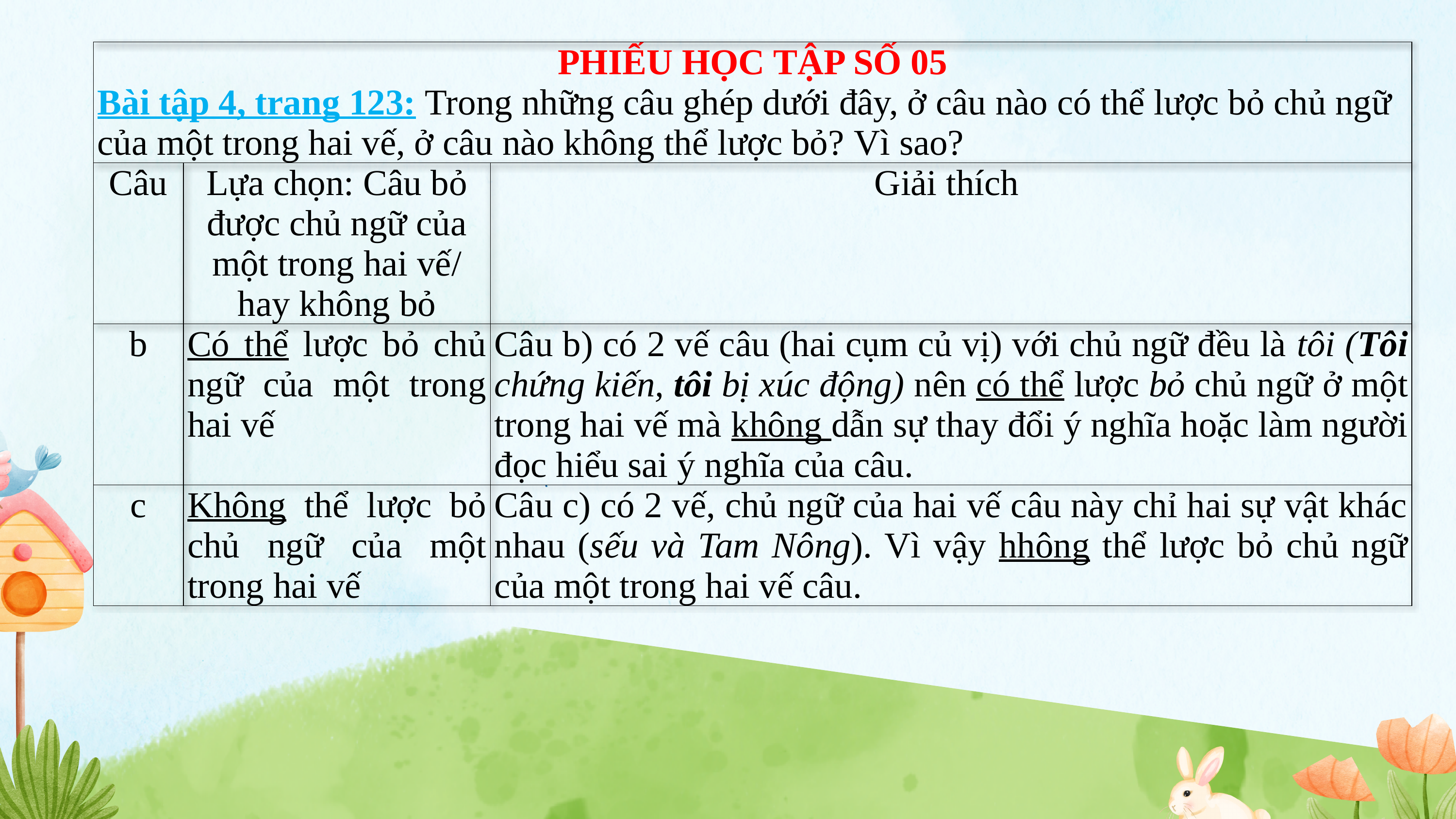

| PHIẾU HỌC TẬP SỐ 05 Bài tập 4, trang 123: Trong những câu ghép dưới đây, ở câu nào có thể lược bỏ chủ ngữ của một trong hai vế, ở câu nào không thể lược bỏ? Vì sao? |  |  |
| --- | --- | --- |
| Câu | Lựa chọn: Câu bỏ được chủ ngữ của một trong hai vế/ hay không bỏ | Giải thích |
| b | Có thể lược bỏ chủ ngữ của một trong hai vế | Câu b) có 2 vế câu (hai cụm củ vị) với chủ ngữ đều là tôi (Tôi chứng kiến, tôi bị xúc động) nên có thể lược bỏ chủ ngữ ở một trong hai vế mà không dẫn sự thay đổi ý nghĩa hoặc làm người đọc hiểu sai ý nghĩa của câu. |
| c | Không thể lược bỏ chủ ngữ của một trong hai vế | Câu c) có 2 vế, chủ ngữ của hai vế câu này chỉ hai sự vật khác nhau (sếu và Tam Nông). Vì vậy hhông thể lược bỏ chủ ngữ của một trong hai vế câu. |